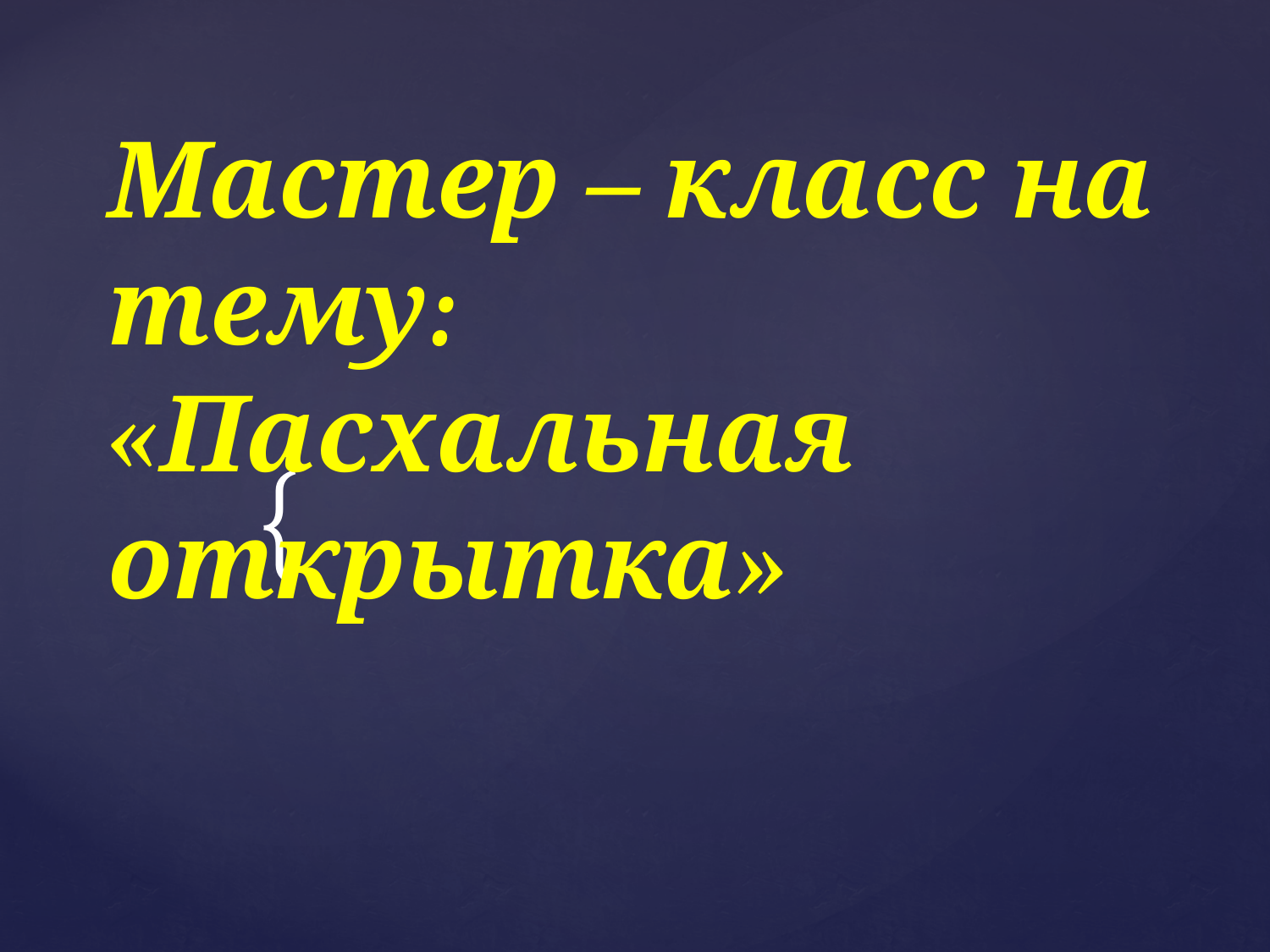

# Мастер – класс на тему: «Пасхальная открытка»